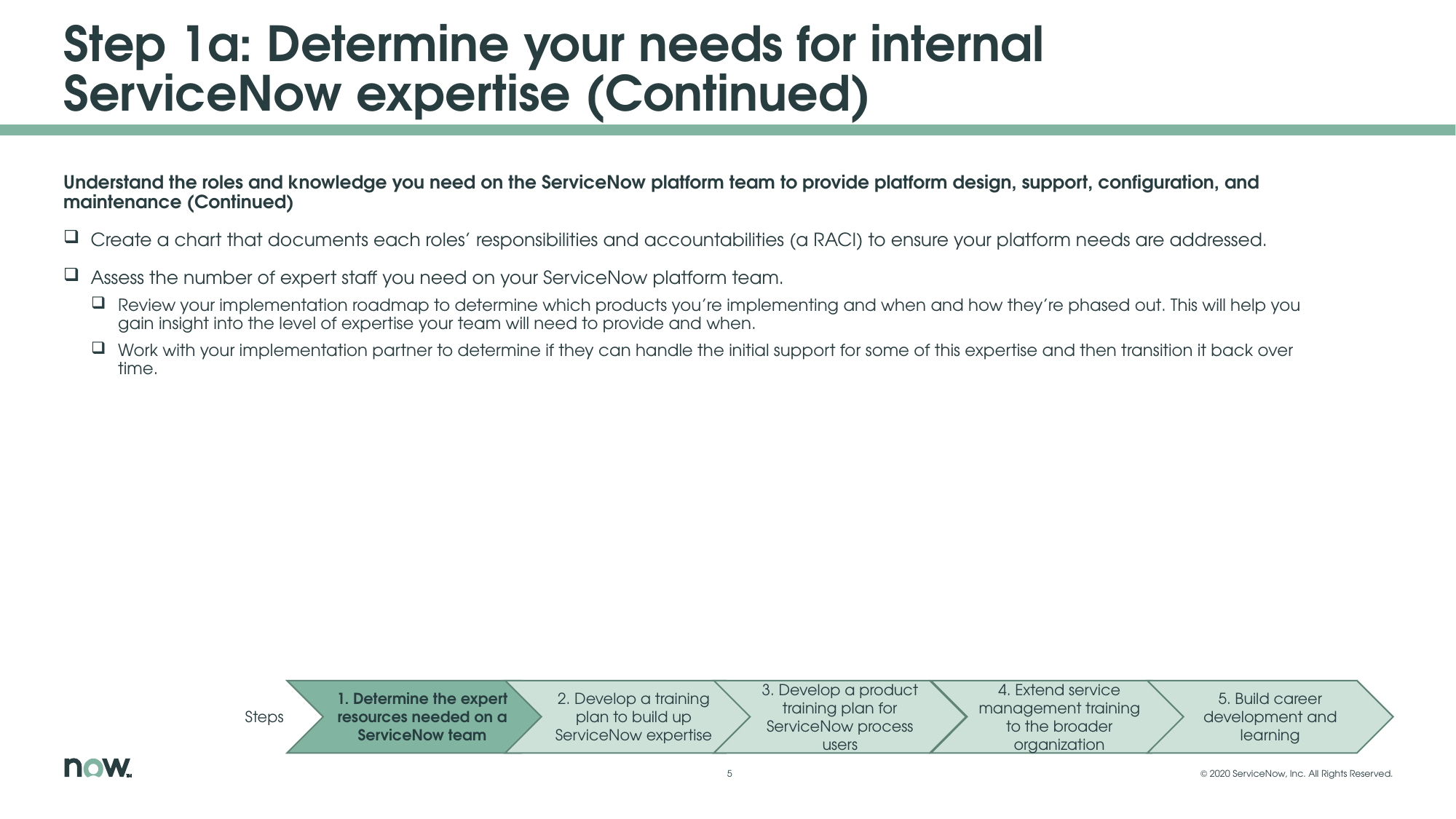

# Step 1a: Determine your needs for internal ServiceNow expertise (Continued)

Understand the roles and knowledge you need on the ServiceNow platform team to provide platform design, support, configuration, and maintenance (Continued)
Create a chart that documents each roles’ responsibilities and accountabilities (a RACI) to ensure your platform needs are addressed.
Assess the number of expert staff you need on your ServiceNow platform team.
Review your implementation roadmap to determine which products you’re implementing and when and how they’re phased out. This will help you gain insight into the level of expertise your team will need to provide and when.
Work with your implementation partner to determine if they can handle the initial support for some of this expertise and then transition it back over time.

Steps
1. Determine the expert resources needed on a ServiceNow team
2. Develop a training plan to build up ServiceNow expertise
3. Develop a product training plan for ServiceNow process users
4. Extend service management training to the broader organization
5. Build career development and learning